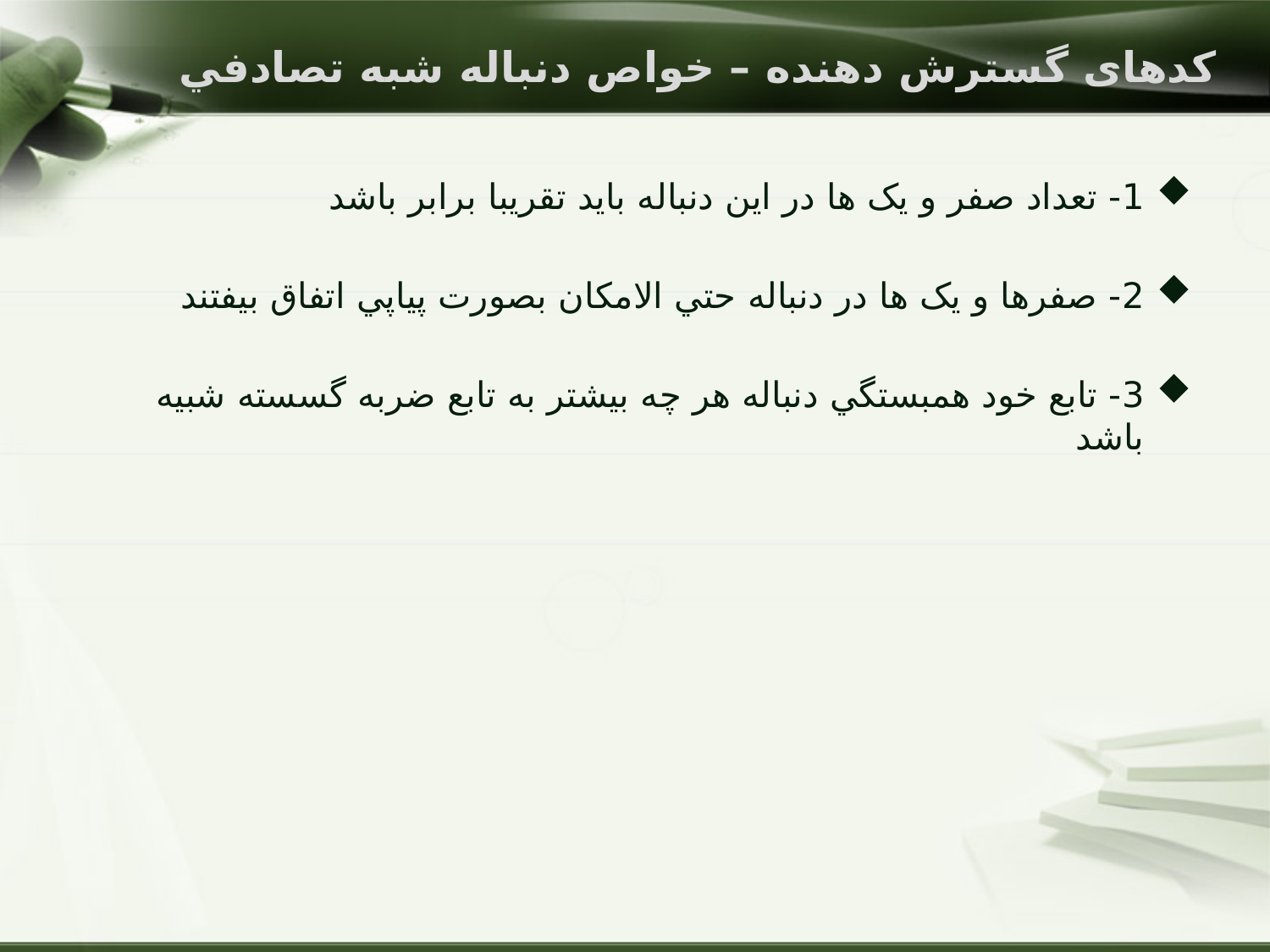

# کدهای گسترش دهنده – خواص دنباله شبه تصادفي
1- تعداد صفر و يک ها در اين دنباله بايد تقريبا برابر باشد

2- صفرها و يک ها در دنباله حتي الامکان بصورت پياپي اتفاق بيفتند

3- تابع خود همبستگي دنباله هر چه بيشتر به تابع ضربه گسسته شبيه باشد